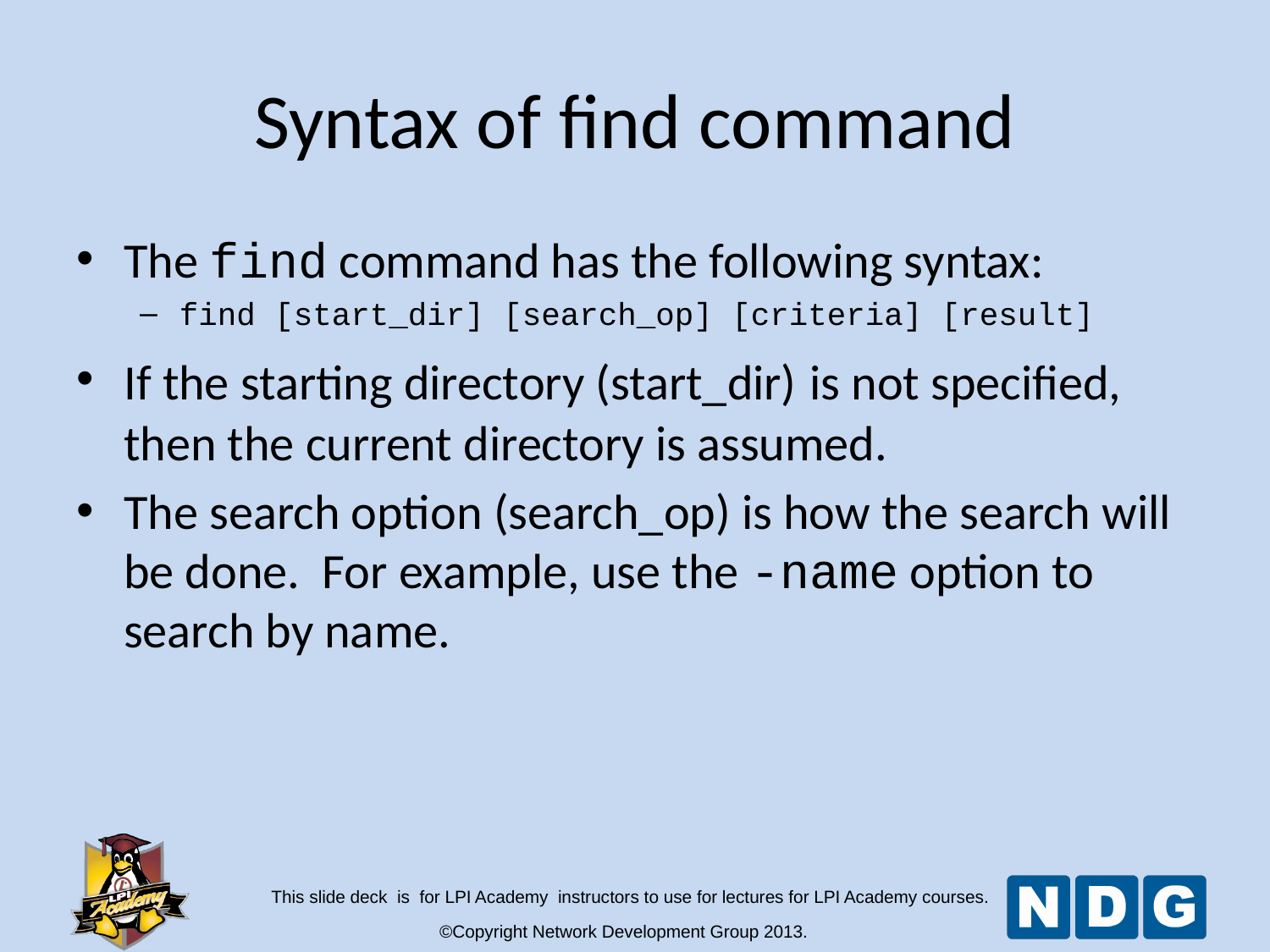

# Syntax of find command
The find command has the following syntax:
find [start_dir] [search_op] [criteria] [result]
If the starting directory (start_dir) is not specified, then the current directory is assumed.
The search option (search_op) is how the search will be done.  For example, use the -name option to search by name.